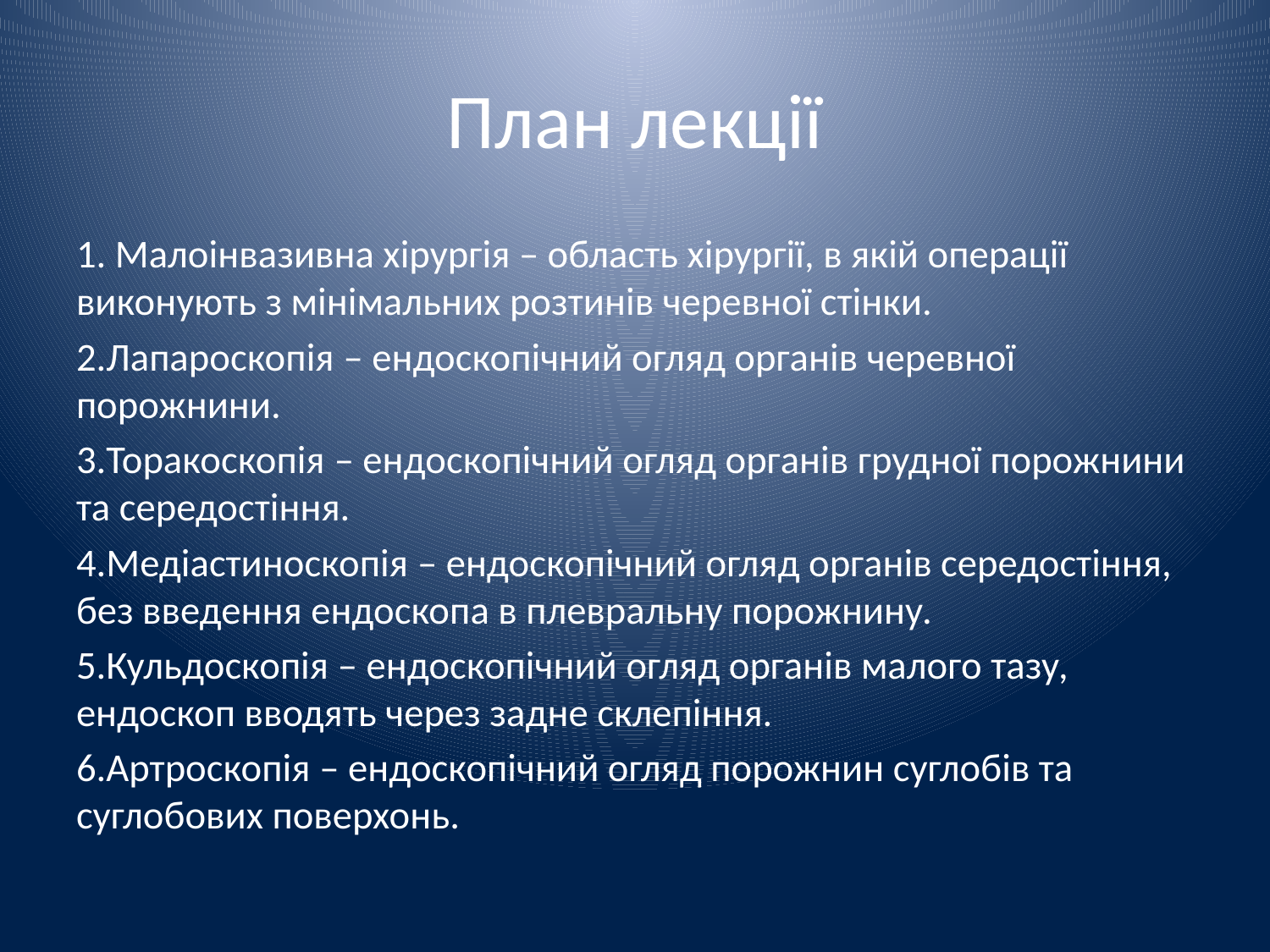

# План лекції
1. Малоінвазивна хірургія – область хірургії, в якій операції виконують з мінімальних розтинів черевної стінки.
2.Лапароскопія – ендоскопічний огляд органів черевної порожнини.
3.Торакоскопія – ендоскопічний огляд органів грудної порожнини та середостіння.
4.Медіастиноскопія – ендоскопічний огляд органів середостіння, без введення ендоскопа в плевральну порожнину.
5.Кульдоскопія – ендоскопічний огляд органів малого тазу, ендоскоп вводять через задне склепіння.
6.Артроскопія – ендоскопічний огляд порожнин суглобів та суглобових поверхонь.